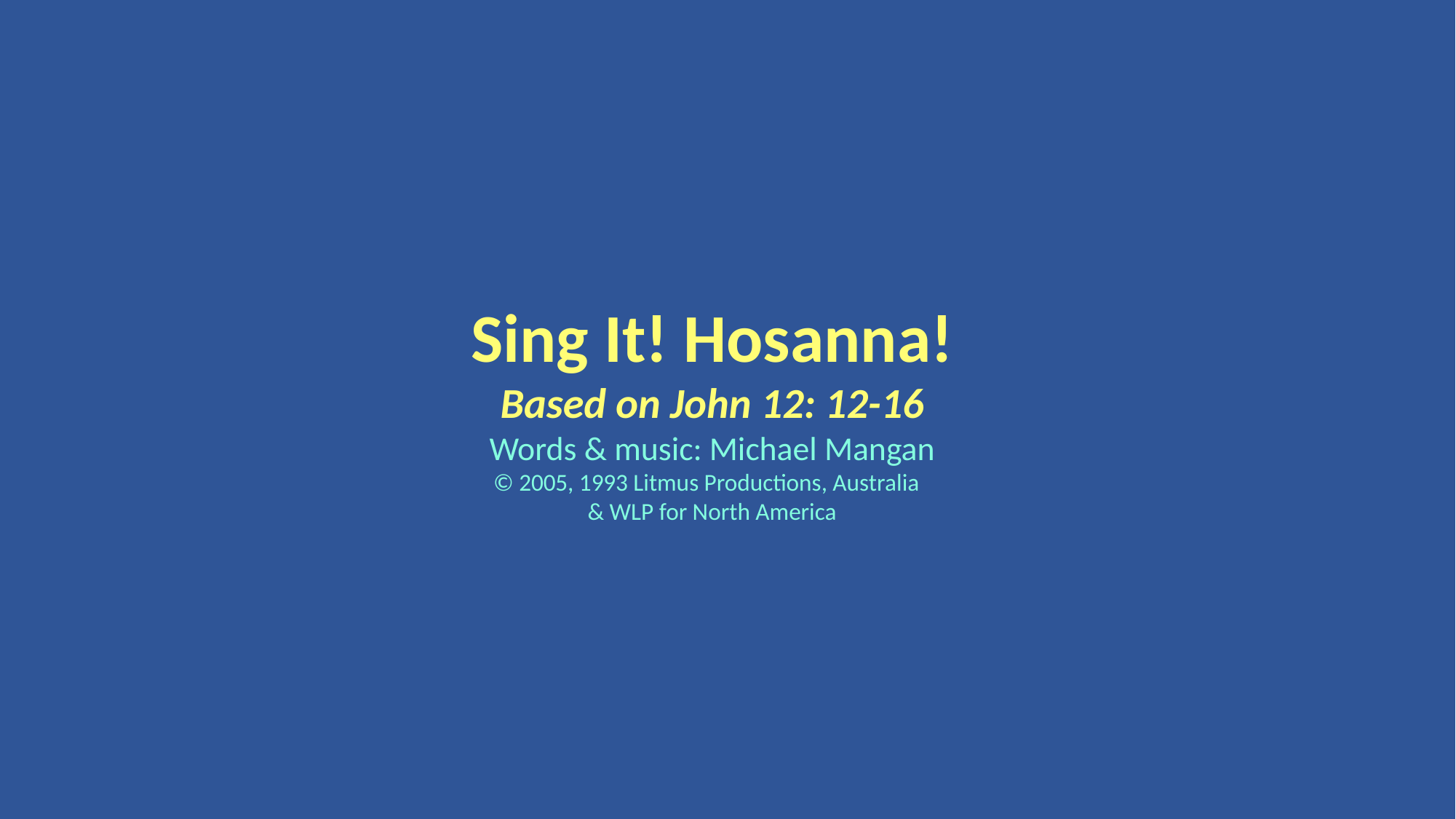

Sing It! Hosanna!
Based on John 12: 12-16
Words & music: Michael Mangan
© 2005, 1993 Litmus Productions, Australia
& WLP for North America